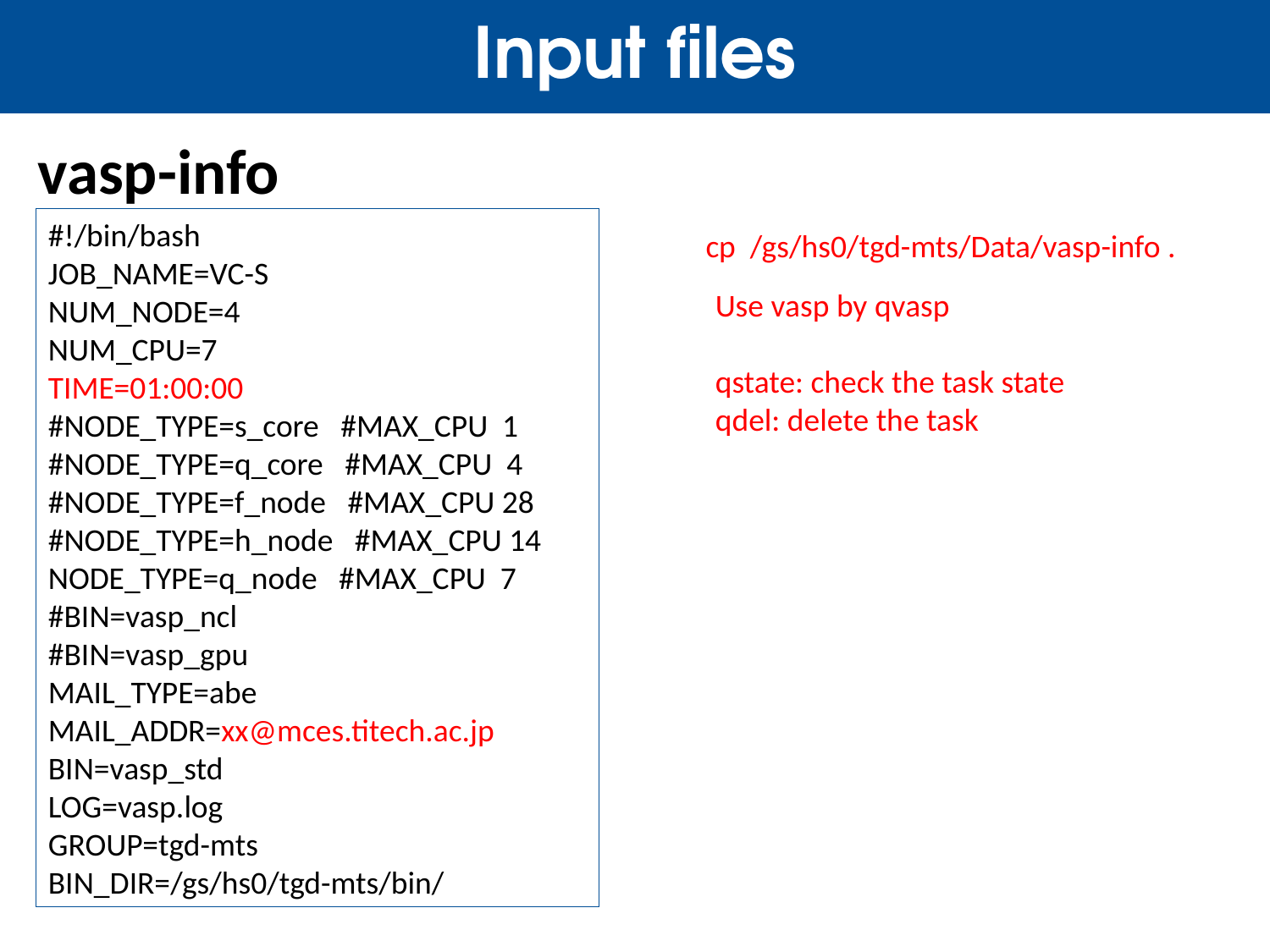

Input files
vasp-info
#!/bin/bash
JOB_NAME=VC-S
NUM_NODE=4
NUM_CPU=7
TIME=01:00:00
#NODE_TYPE=s_core   #MAX_CPU  1
#NODE_TYPE=q_core   #MAX_CPU  4
#NODE_TYPE=f_node   #MAX_CPU 28 #NODE_TYPE=h_node   #MAX_CPU 14
NODE_TYPE=q_node   #MAX_CPU  7
#BIN=vasp_ncl
#BIN=vasp_gpu
MAIL_TYPE=abe
MAIL_ADDR=xx@mces.titech.ac.jp
BIN=vasp_std
LOG=vasp.log
GROUP=tgd-mts
BIN_DIR=/gs/hs0/tgd-mts/bin/
cp  /gs/hs0/tgd-mts/Data/vasp-info .
Use vasp by qvasp

qstate: check the task state
qdel: delete the task